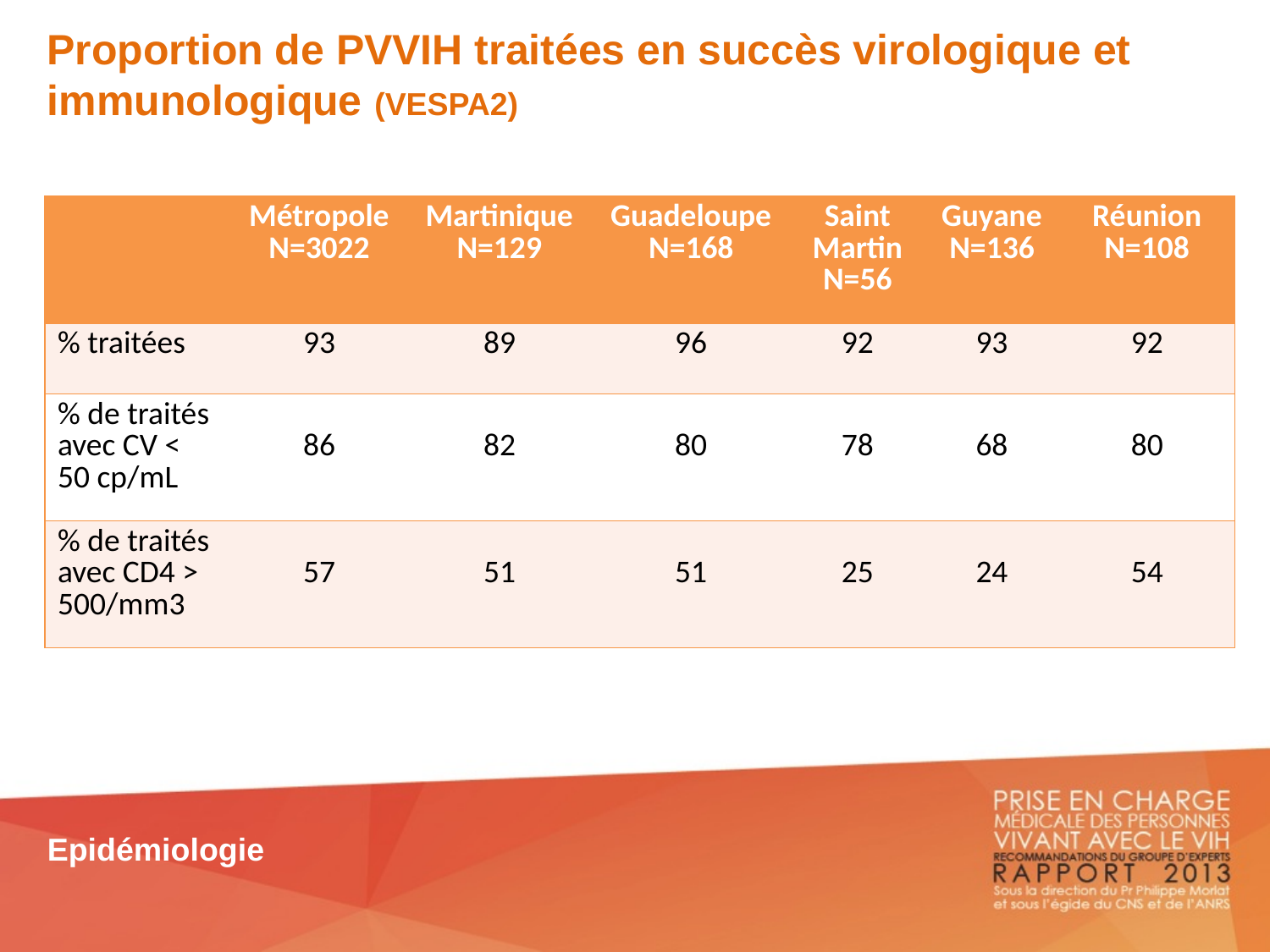

Proportion de PVVIH traitées en succès virologique et immunologique (VESPA2)
|  | Métropole N=3022 | Martinique N=129 | Guadeloupe N=168 | Saint Martin N=56 | Guyane N=136 | Réunion N=108 |
| --- | --- | --- | --- | --- | --- | --- |
| % traitées | 93 | 89 | 96 | 92 | 93 | 92 |
| % de traités avec CV < 50 cp/mL | 86 | 82 | 80 | 78 | 68 | 80 |
| % de traités avec CD4 > 500/mm3 | 57 | 51 | 51 | 25 | 24 | 54 |
Epidémiologie